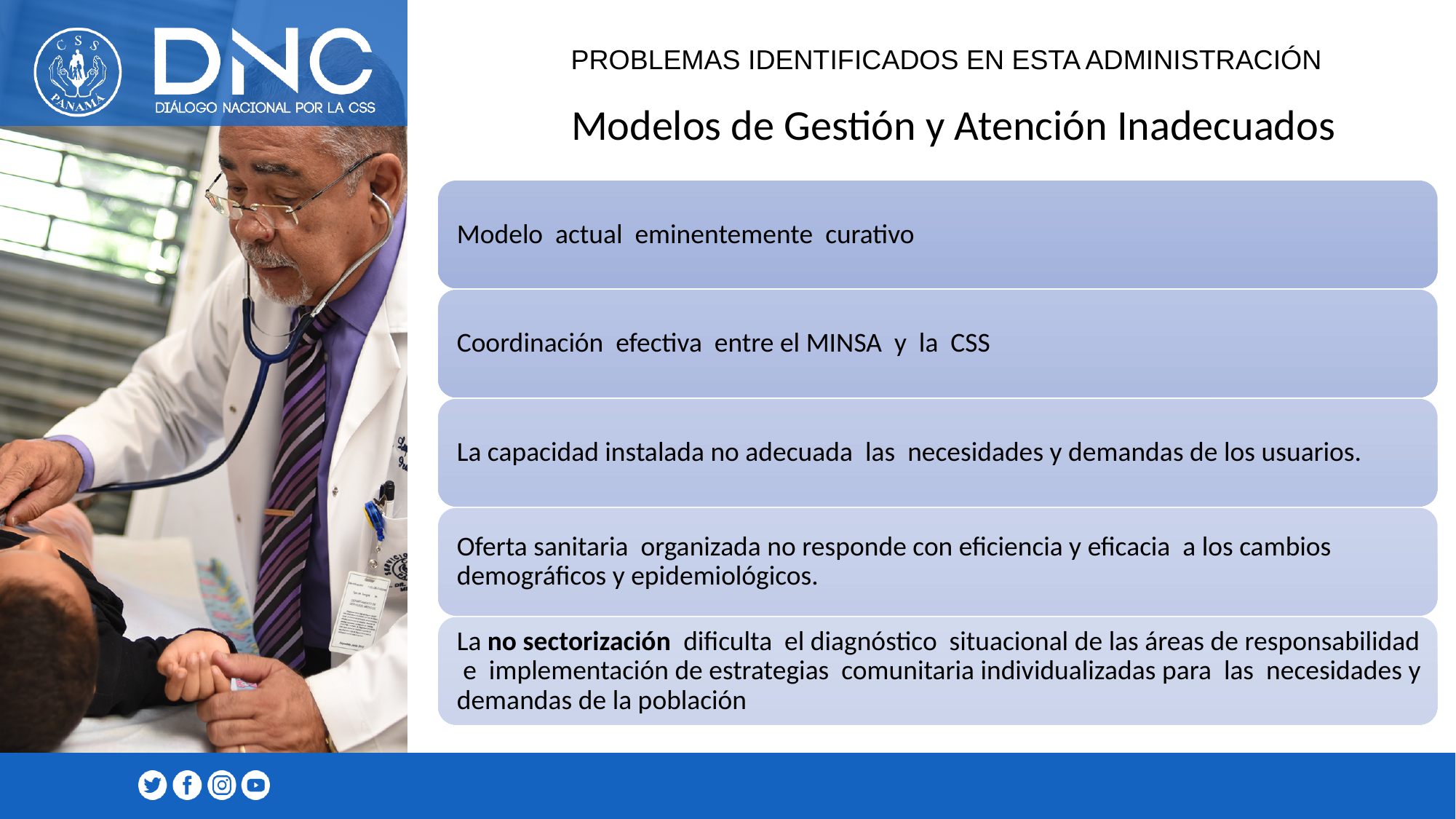

PROBLEMAS IDENTIFICADOS EN ESTA ADMINISTRACIÓN
Modelos de Gestión y Atención Inadecuados
Modelo  actual  eminentemente  curativo
Coordinación  efectiva  entre el MINSA  y  la  CSS
La capacidad instalada no adecuada  las  necesidades y demandas de los usuarios.
Oferta sanitaria  organizada no responde con eficiencia y eficacia  a los cambios demográficos y epidemiológicos.
La no sectorización  dificulta  el diagnóstico  situacional de las áreas de responsabilidad  e  implementación de estrategias  comunitaria individualizadas para  las  necesidades y demandas de la población